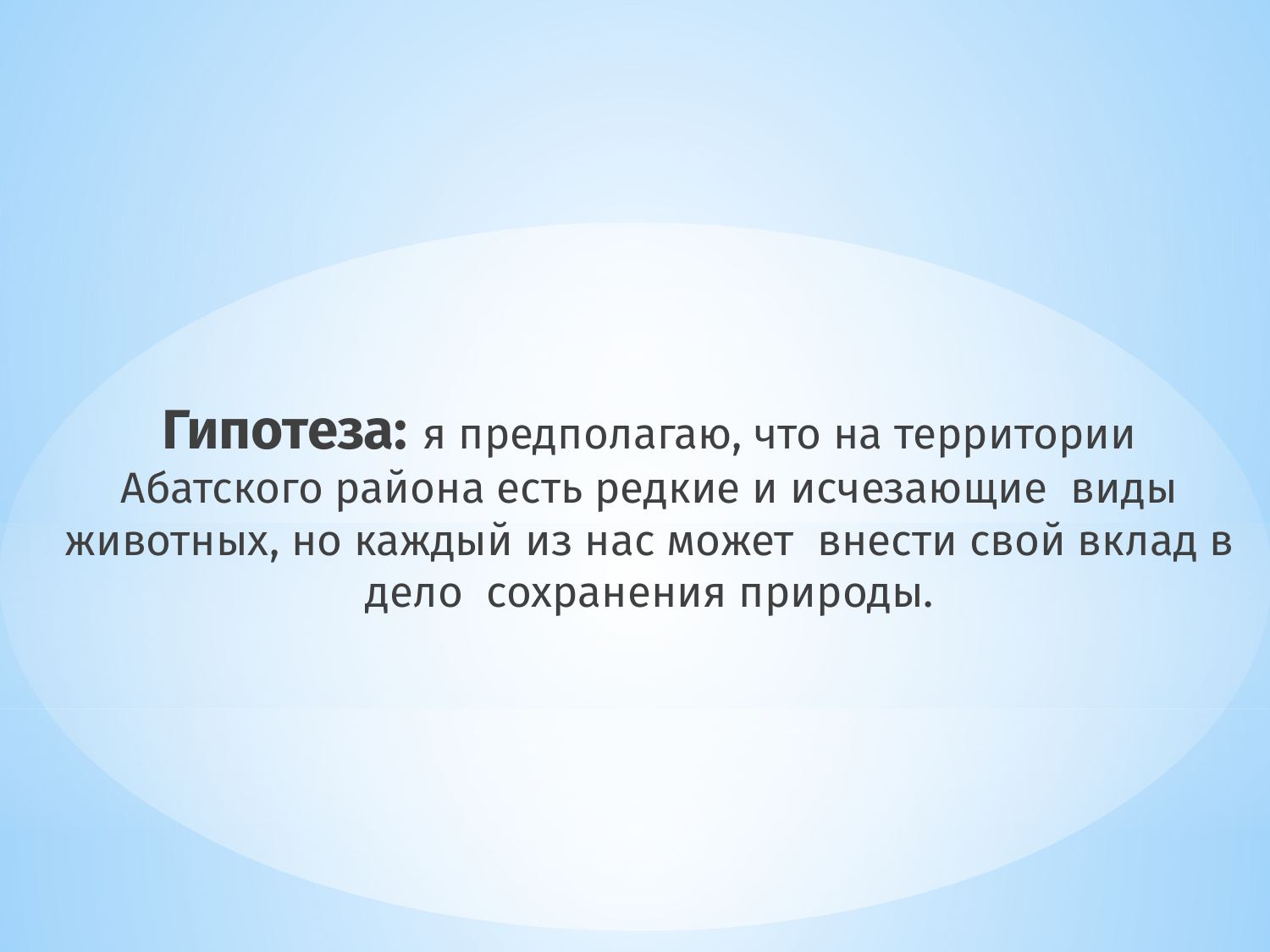

#

Гипотеза: я предполагаю, что на территории Абатского района есть редкие и исчезающие  виды животных, но каждый из нас может  внести свой вклад в дело  сохранения природы.